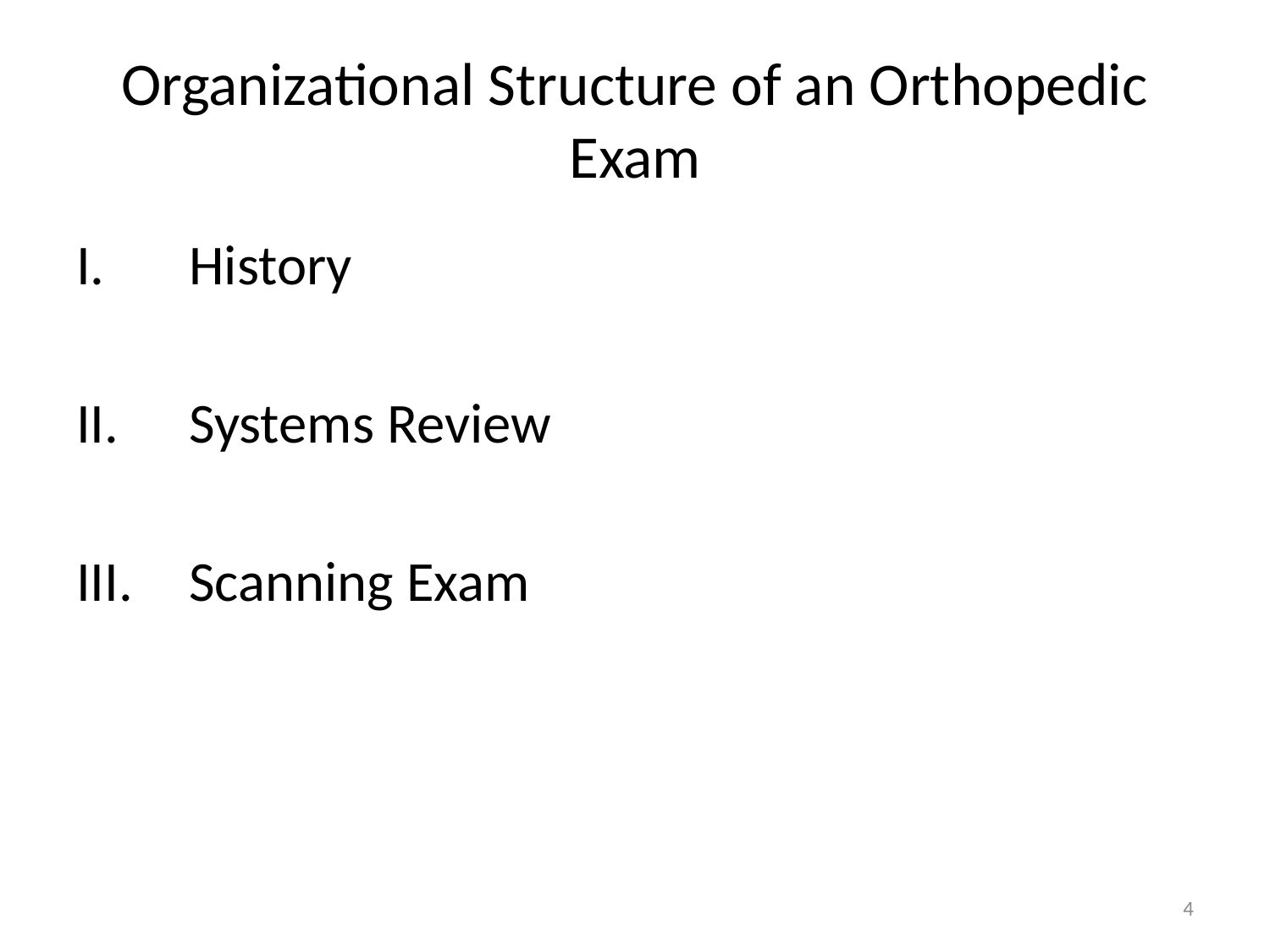

# Organizational Structure of an Orthopedic Exam
History

Systems Review

Scanning Exam

4